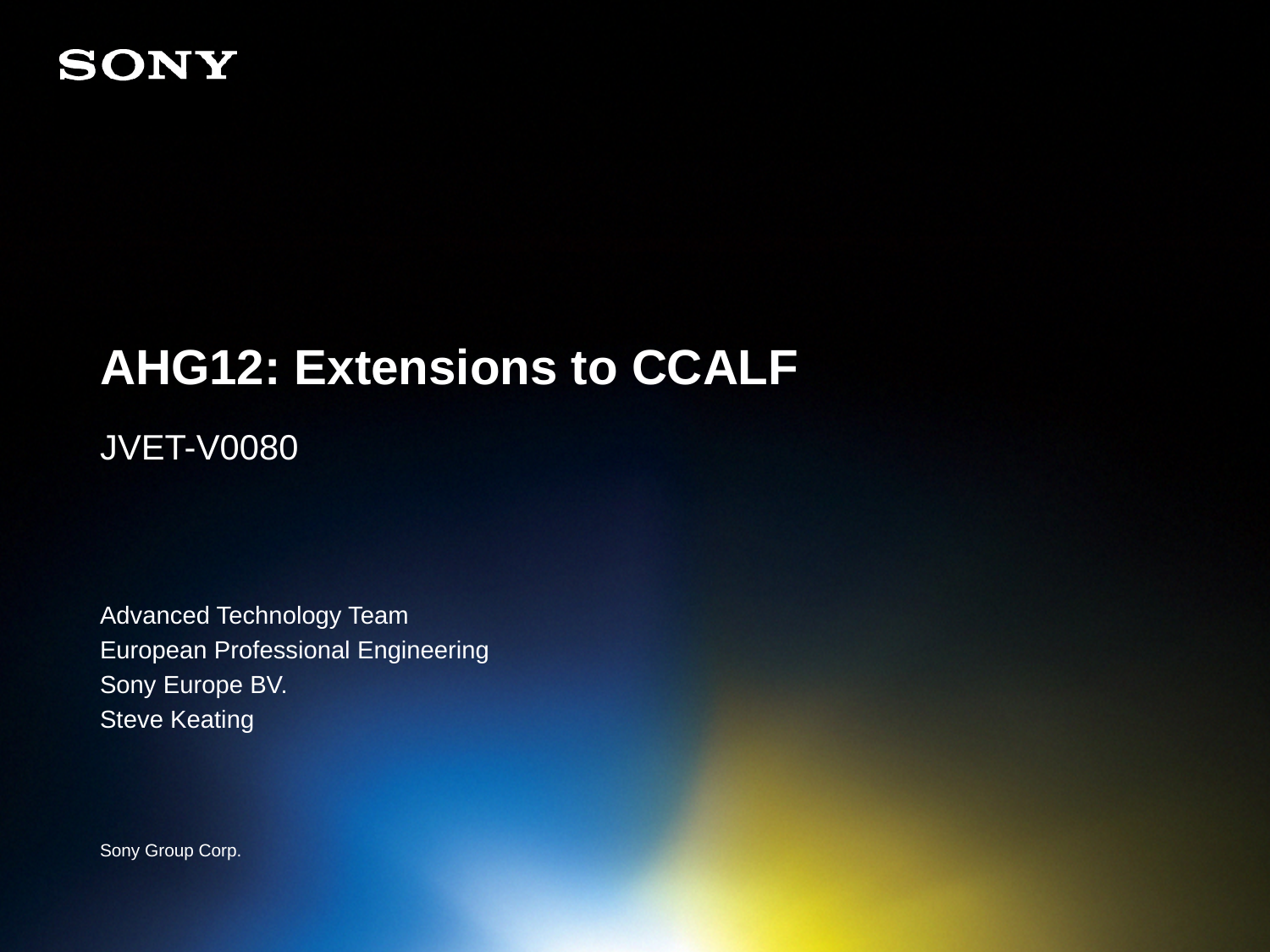

# AHG12: Extensions to CCALF
JVET-V0080
Advanced Technology Team
European Professional Engineering
Sony Europe BV.
Steve Keating
Sony Group Corp.